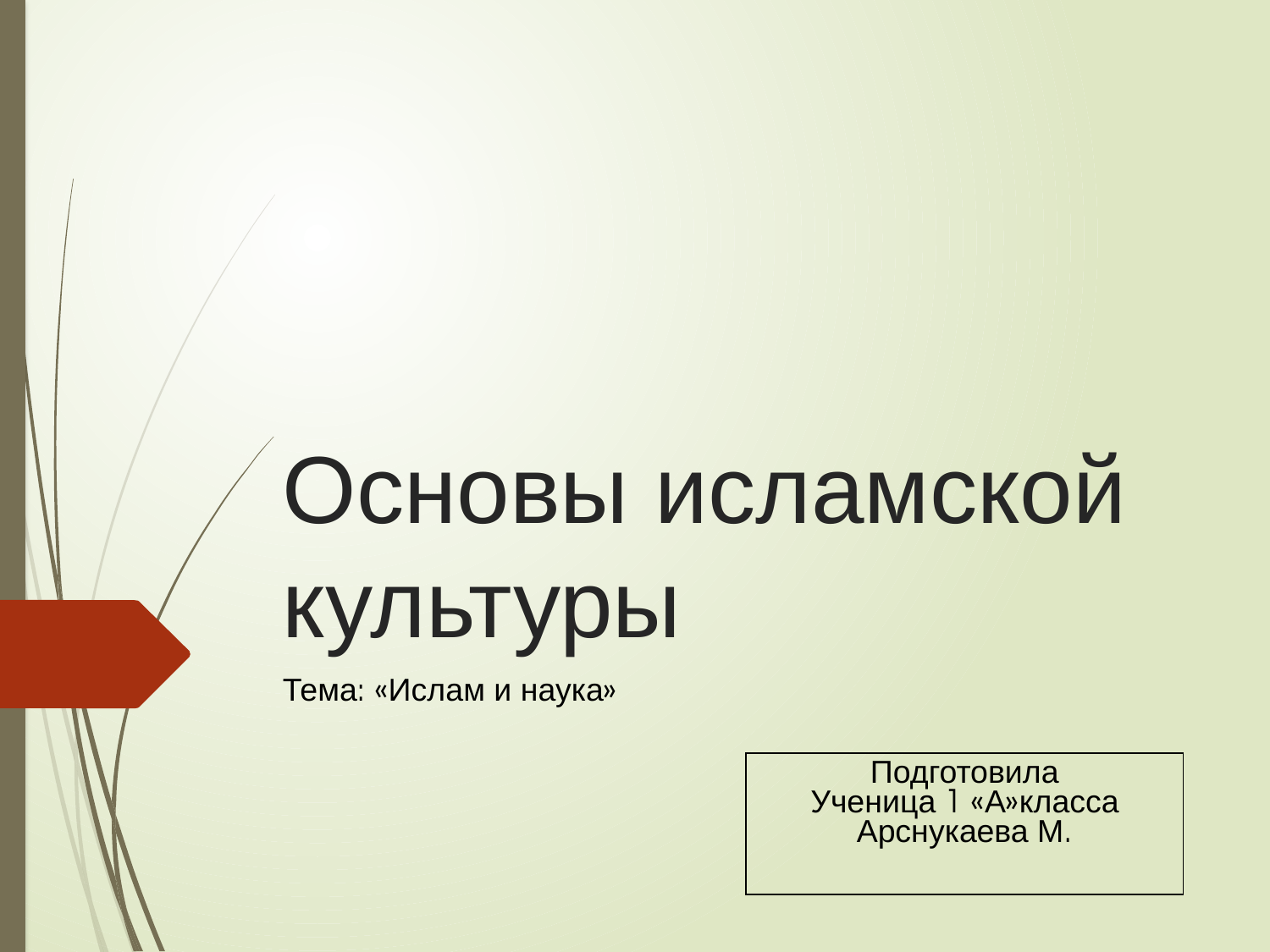

# Основы исламской культуры
Тема: «Ислам и наука»
| Подготовила Ученица 1 «А»класса Арснукаева М. |
| --- |